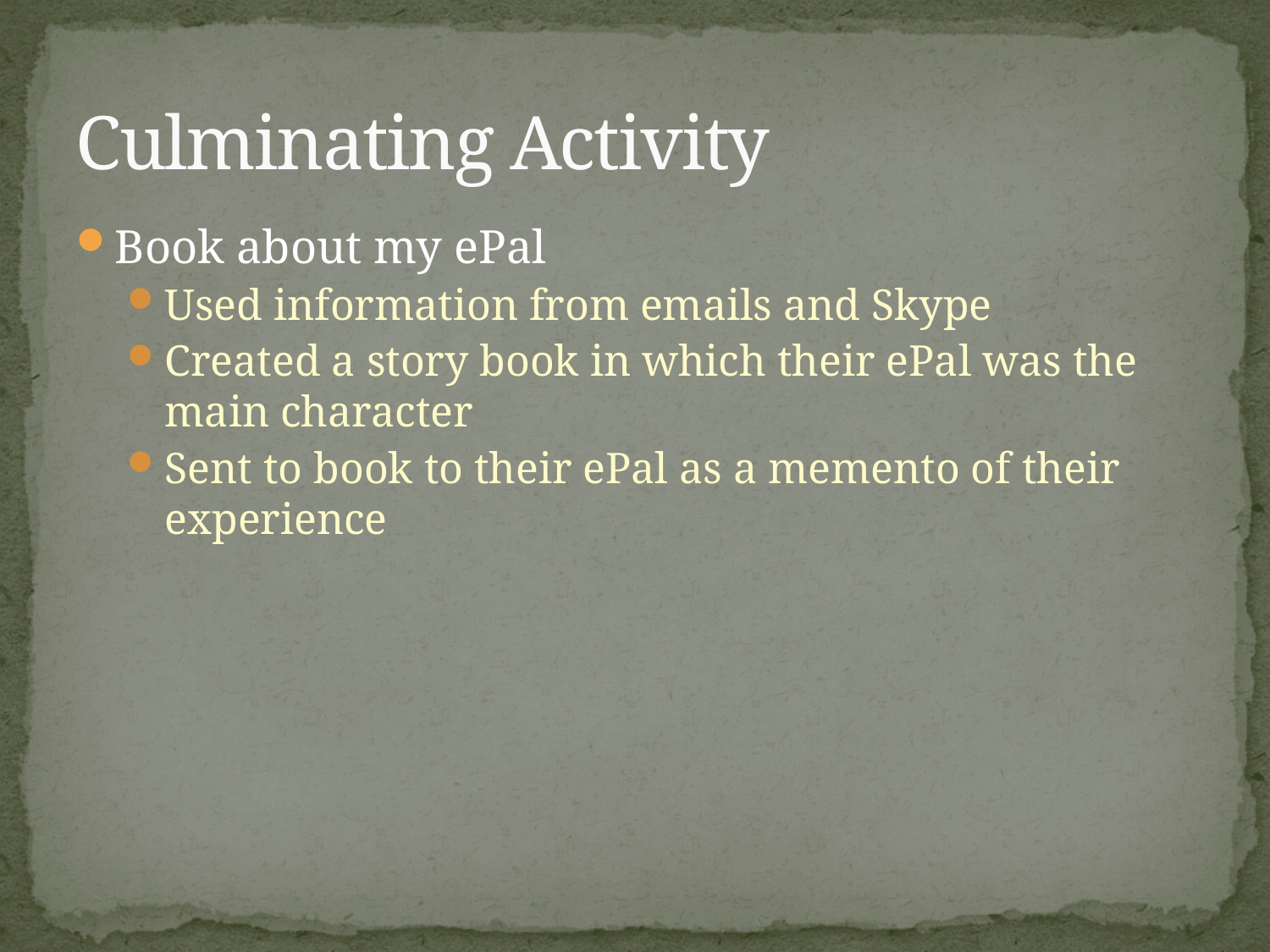

# Culminating Activity
Book about my ePal
Used information from emails and Skype
Created a story book in which their ePal was the main character
Sent to book to their ePal as a memento of their experience